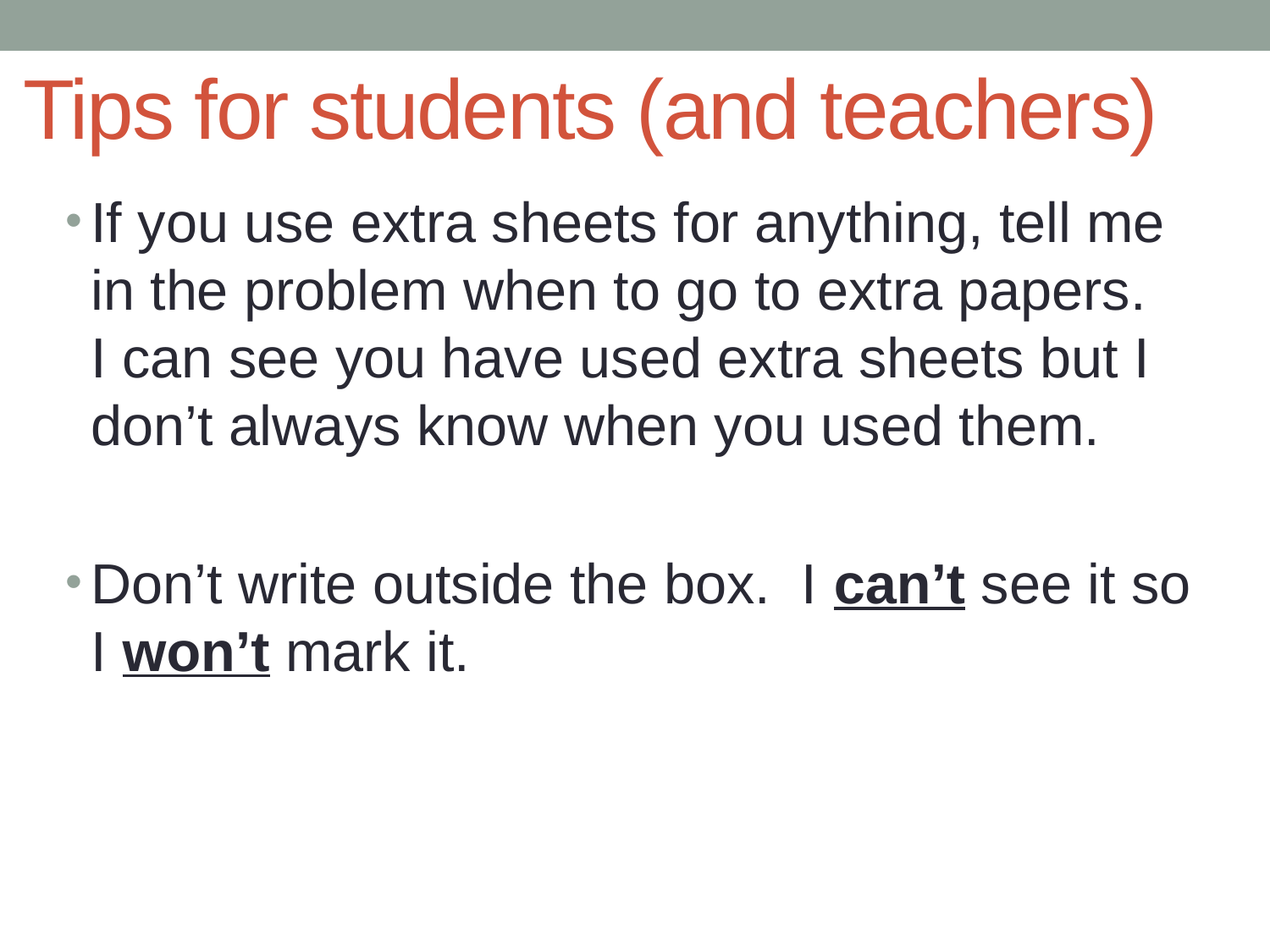

# Tips for students (and teachers)
If you use extra sheets for anything, tell me in the problem when to go to extra papers.  I can see you have used extra sheets but I don’t always know when you used them.

Don’t write outside the box.  I can’t see it so I won’t mark it.